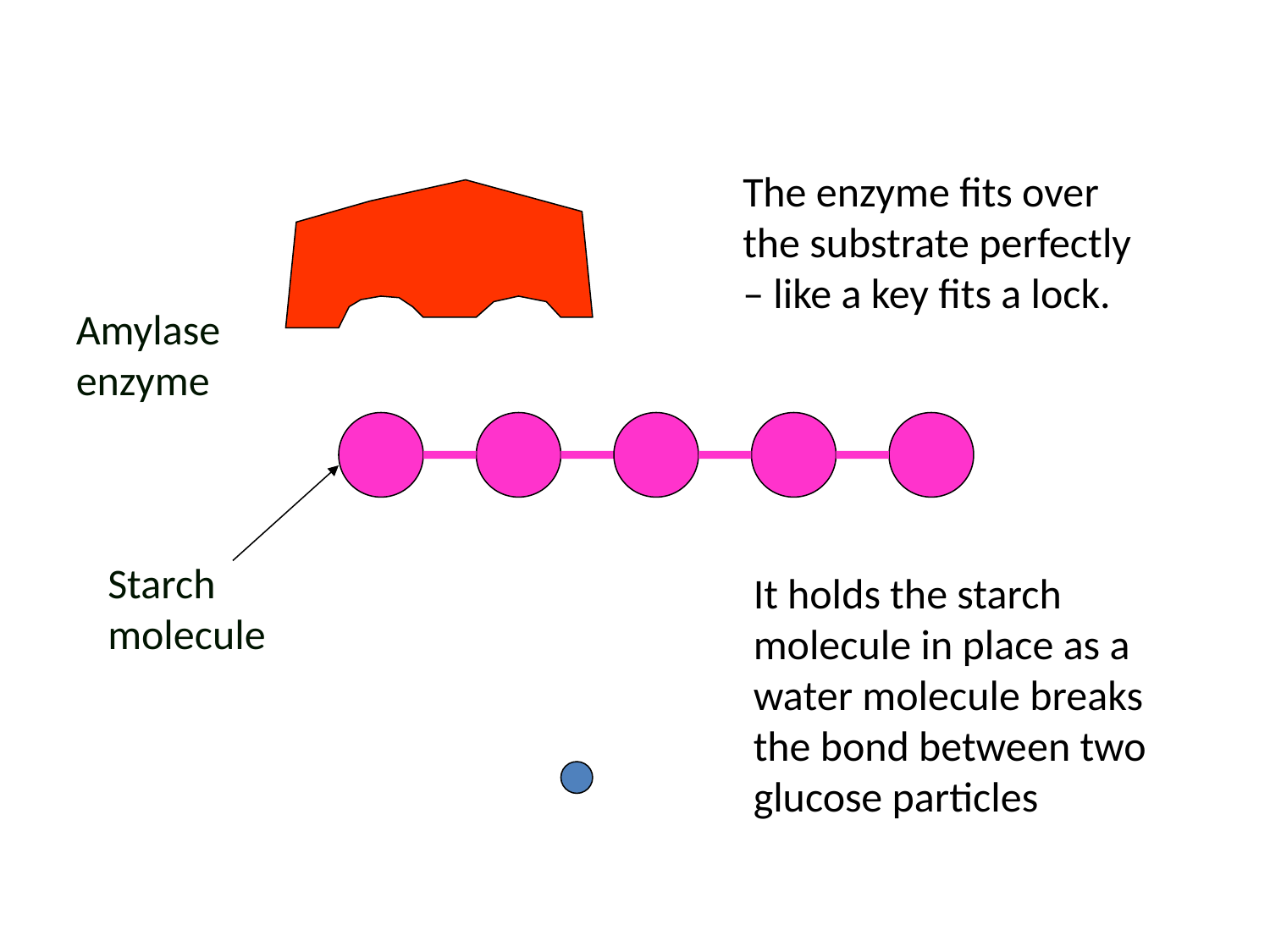

The enzyme fits over the substrate perfectly – like a key fits a lock.

Amylase enzyme

Starch molecule
It holds the starch molecule in place as a water molecule breaks the bond between two glucose particles